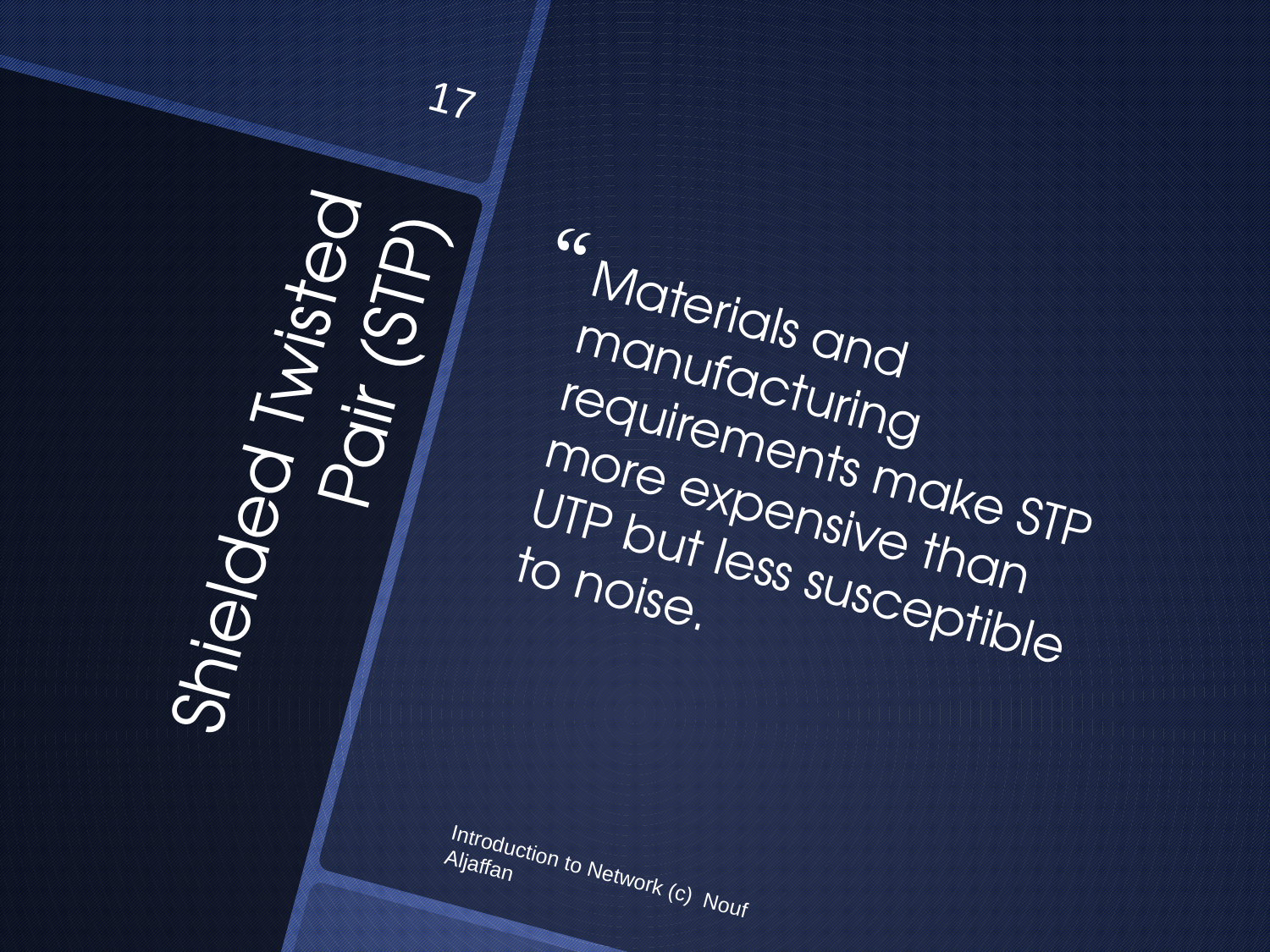

17
Materials and manufacturing requirements make STP more expensive than UTP but less susceptible to noise.
# Shielded Twisted Pair (STP)
Introduction to Network (c)  Nouf Aljaffan